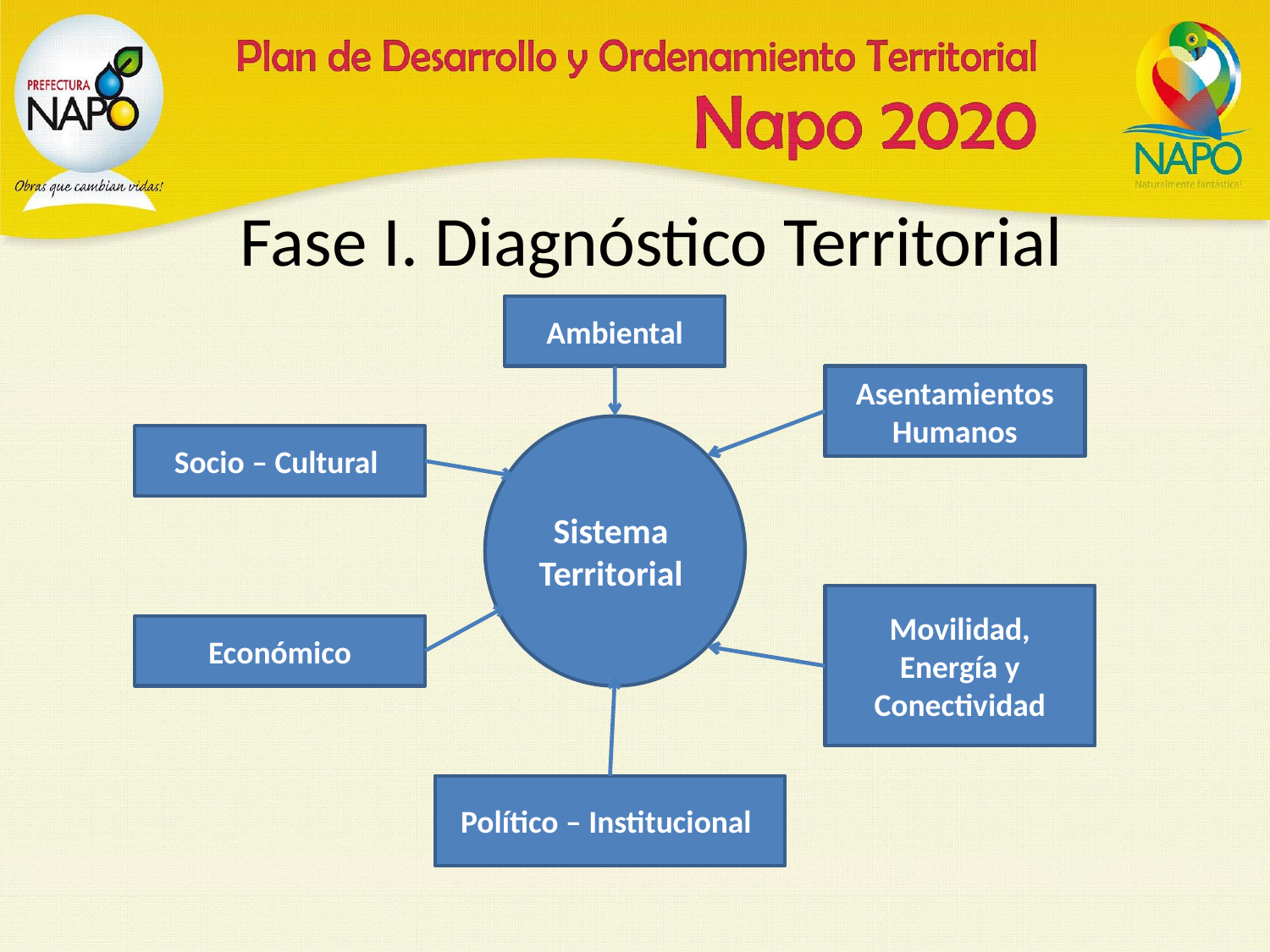

# Fase I. Diagnóstico Territorial
Ambiental
Asentamientos Humanos
Sistema
Territorial
Socio – Cultural
Movilidad, Energía y Conectividad
Económico
Político – Institucional